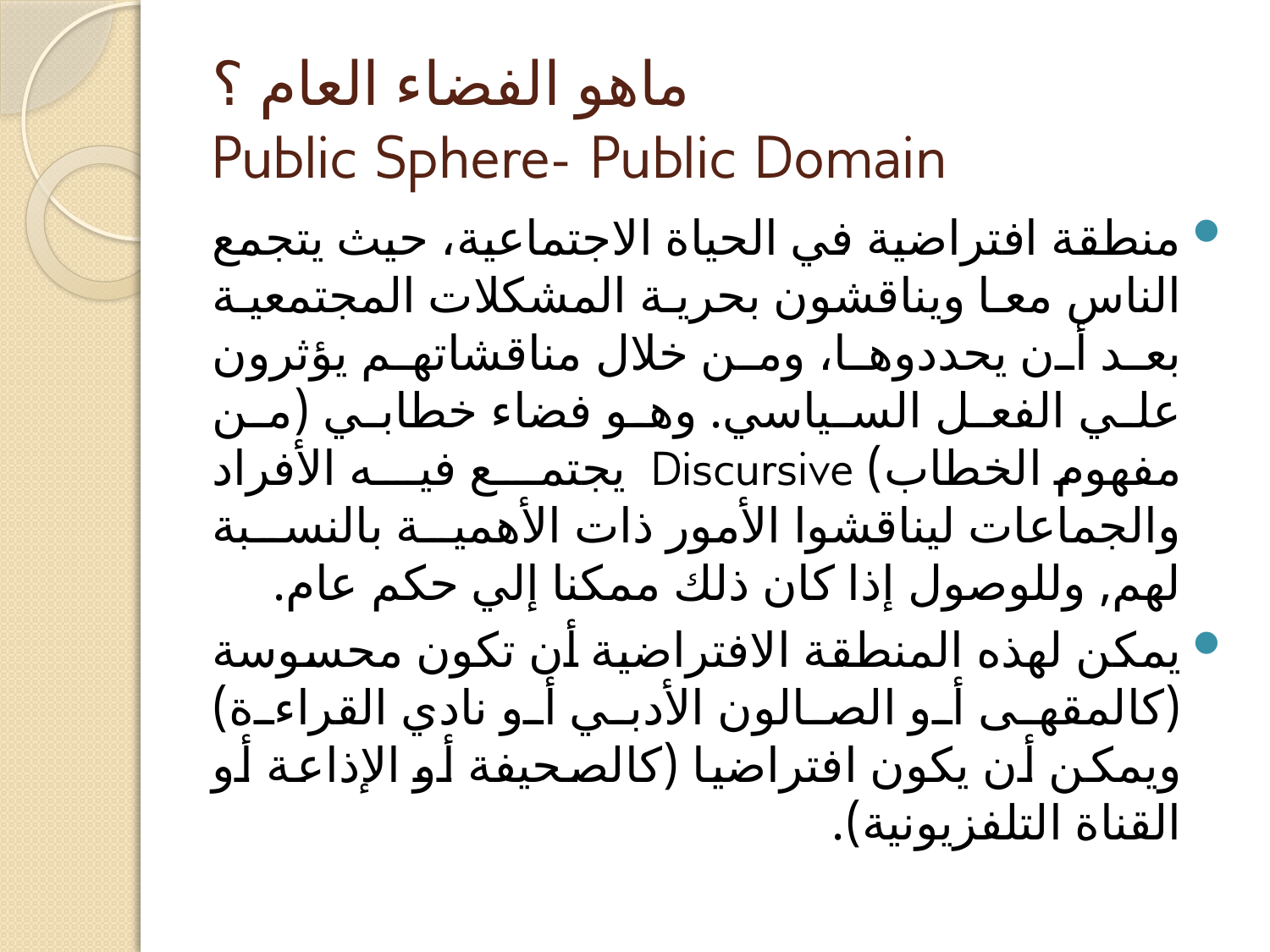

# ماهو الفضاء العام ؟ Public Sphere- Public Domain
منطقة افتراضية في الحياة الاجتماعية، حيث يتجمع الناس معا ويناقشون بحرية المشكلات المجتمعية بعد أن يحددوها، ومن خلال مناقشاتهم يؤثرون علي الفعل السياسي. وهو فضاء خطابي (من مفهوم الخطاب) Discursive  يجتمع فيه الأفراد والجماعات ليناقشوا الأمور ذات الأهمية بالنسبة لهم, وللوصول إذا كان ذلك ممكنا إلي حكم عام.
يمكن لهذه المنطقة الافتراضية أن تكون محسوسة (كالمقهى أو الصالون الأدبي أو نادي القراءة) ويمكن أن يكون افتراضيا (كالصحيفة أو الإذاعة أو القناة التلفزيونية).